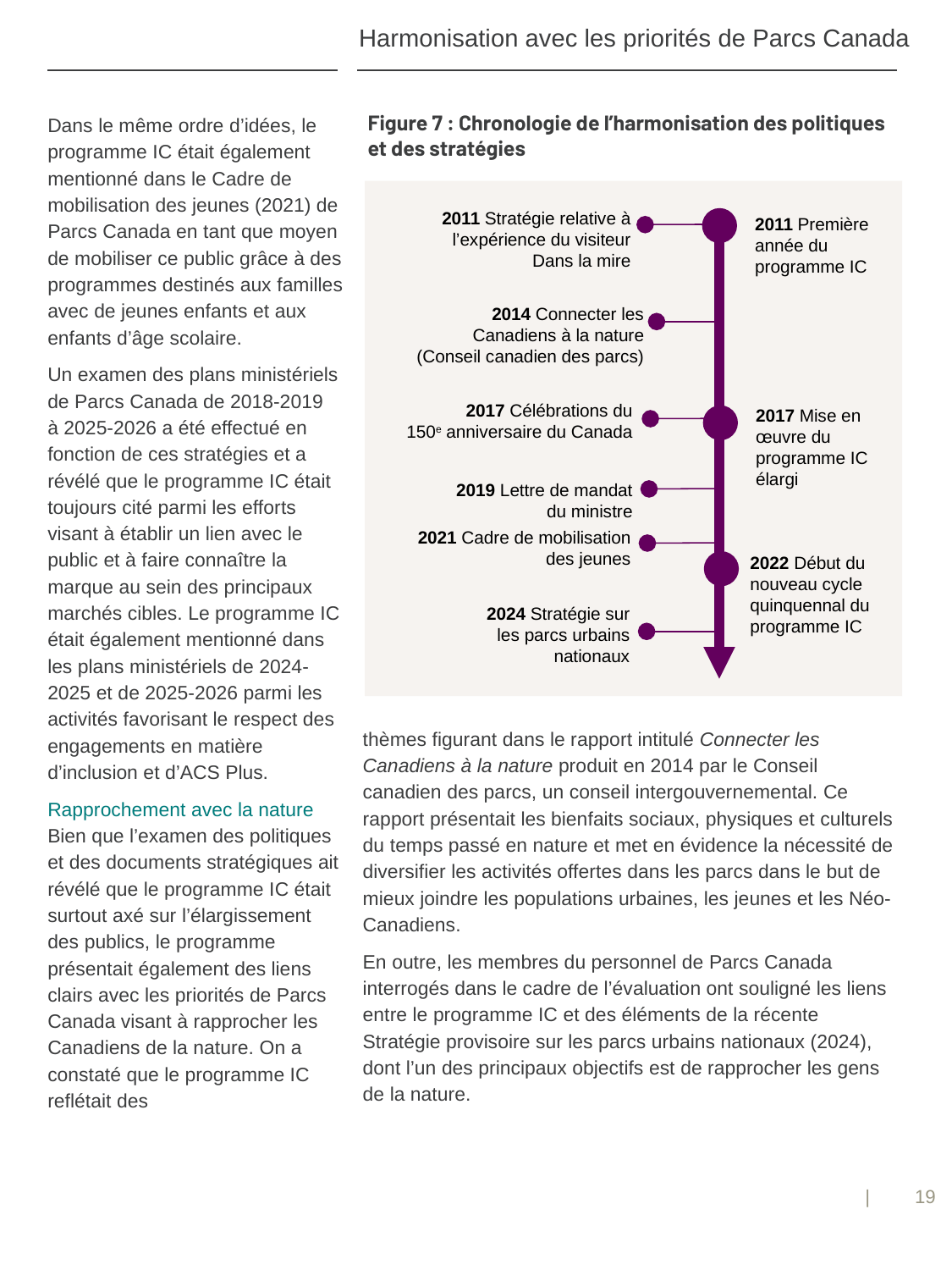

# Harmonisation avec les priorités de Parcs Canada
Dans le même ordre d’idées, le programme IC était également mentionné dans le Cadre de mobilisation des jeunes (2021) de Parcs Canada en tant que moyen de mobiliser ce public grâce à des programmes destinés aux familles avec de jeunes enfants et aux enfants d’âge scolaire.
Un examen des plans ministériels de Parcs Canada de 2018-2019 à 2025-2026 a été effectué en fonction de ces stratégies et a révélé que le programme IC était toujours cité parmi les efforts visant à établir un lien avec le public et à faire connaître la marque au sein des principaux marchés cibles. Le programme IC était également mentionné dans les plans ministériels de 2024-2025 et de 2025-2026 parmi les activités favorisant le respect des engagements en matière d’inclusion et d’ACS Plus.
Rapprochement avec la nature
Bien que l’examen des politiques et des documents stratégiques ait révélé que le programme IC était surtout axé sur l’élargissement des publics, le programme présentait également des liens clairs avec les priorités de Parcs Canada visant à rapprocher les Canadiens de la nature. On a constaté que le programme IC reflétait des
Figure 7 : Chronologie de l’harmonisation des politiques et des stratégies

2011 Stratégie relative à l’expérience du visiteur Dans la mire

2011 Première année du programme IC
2014 Connecter les Canadiens à la nature (Conseil canadien des parcs)

2017 Célébrations du 150e anniversaire du Canada
2017 Mise en œuvre du programme IC élargi

2019 Lettre de mandat du ministre
2021 Cadre de mobilisation des jeunes

2022 Début du nouveau cycle quinquennal du programme IC
2024 Stratégie sur les parcs urbains nationaux
thèmes figurant dans le rapport intitulé Connecter les Canadiens à la nature produit en 2014 par le Conseil canadien des parcs, un conseil intergouvernemental. Ce rapport présentait les bienfaits sociaux, physiques et culturels du temps passé en nature et met en évidence la nécessité de diversifier les activités offertes dans les parcs dans le but de mieux joindre les populations urbaines, les jeunes et les Néo-Canadiens.
En outre, les membres du personnel de Parcs Canada interrogés dans le cadre de l’évaluation ont souligné les liens entre le programme IC et des éléments de la récente Stratégie provisoire sur les parcs urbains nationaux (2024), dont l’un des principaux objectifs est de rapprocher les gens de la nature.